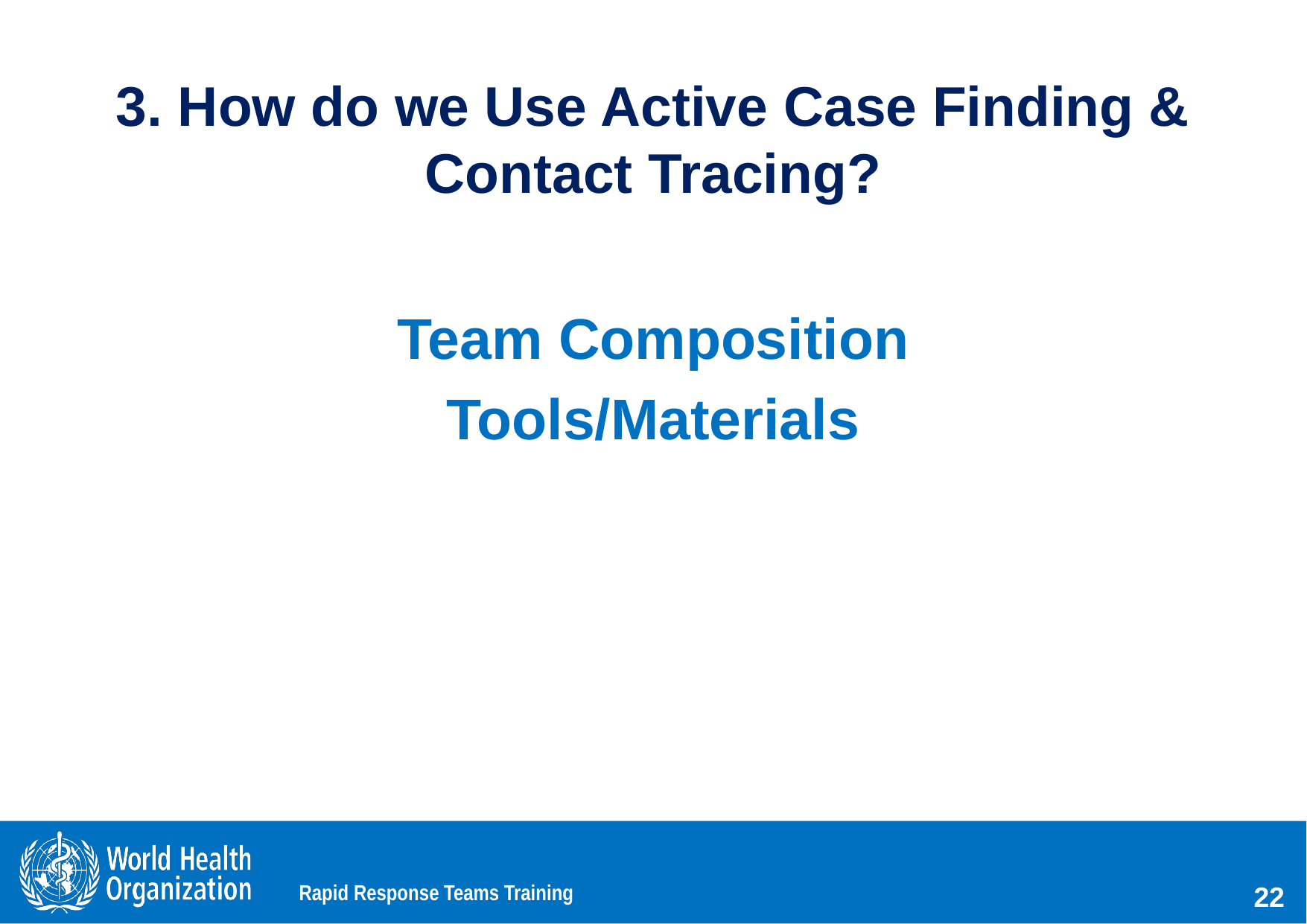

# 3. How do we Use Active Case Finding & Contact Tracing?

Team Composition
Tools/Materials